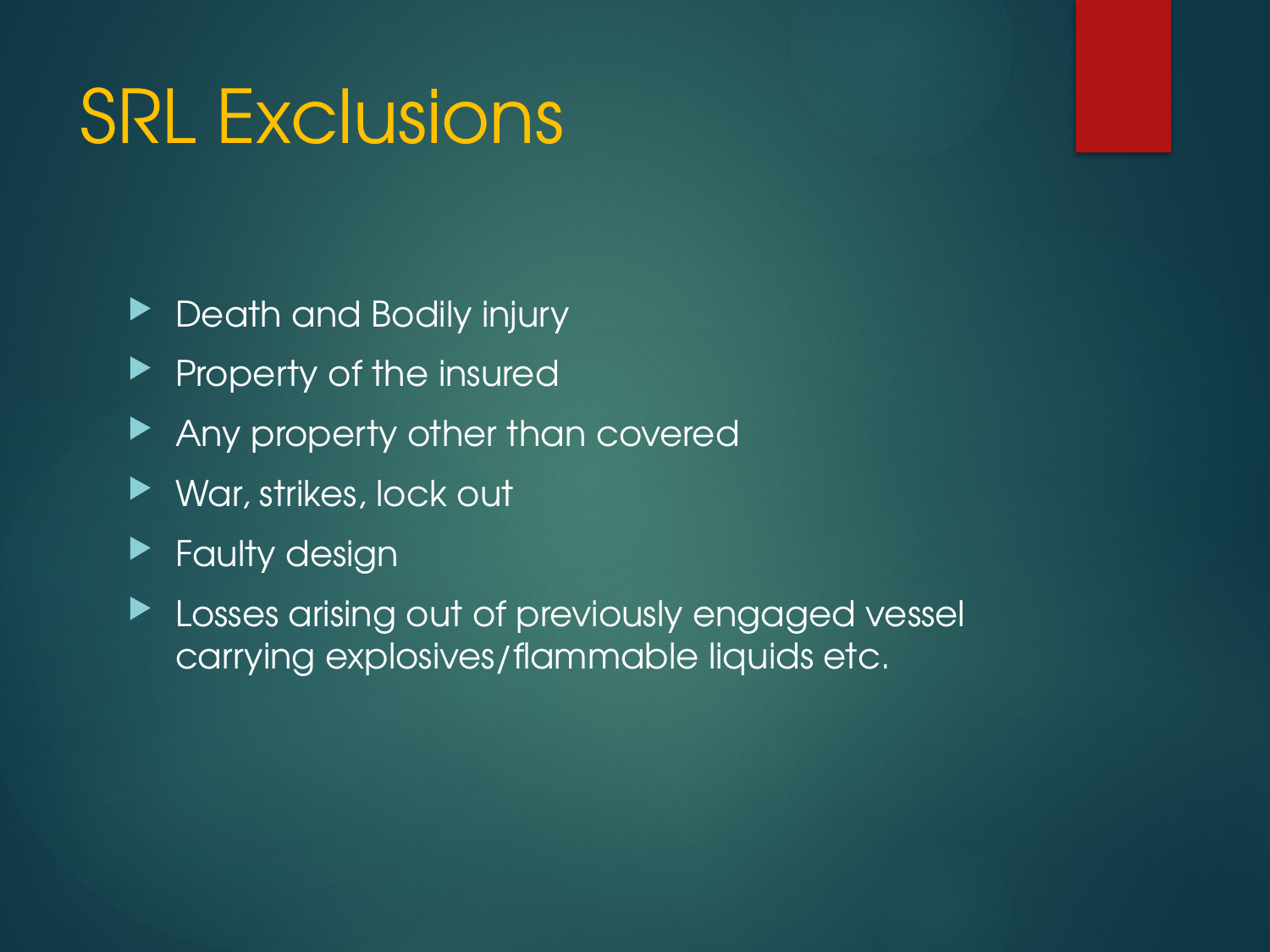

# SRL Exclusions
Death and Bodily injury
Property of the insured
Any property other than covered
War, strikes, lock out
Faulty design
Losses arising out of previously engaged vessel carrying explosives/flammable liquids etc.